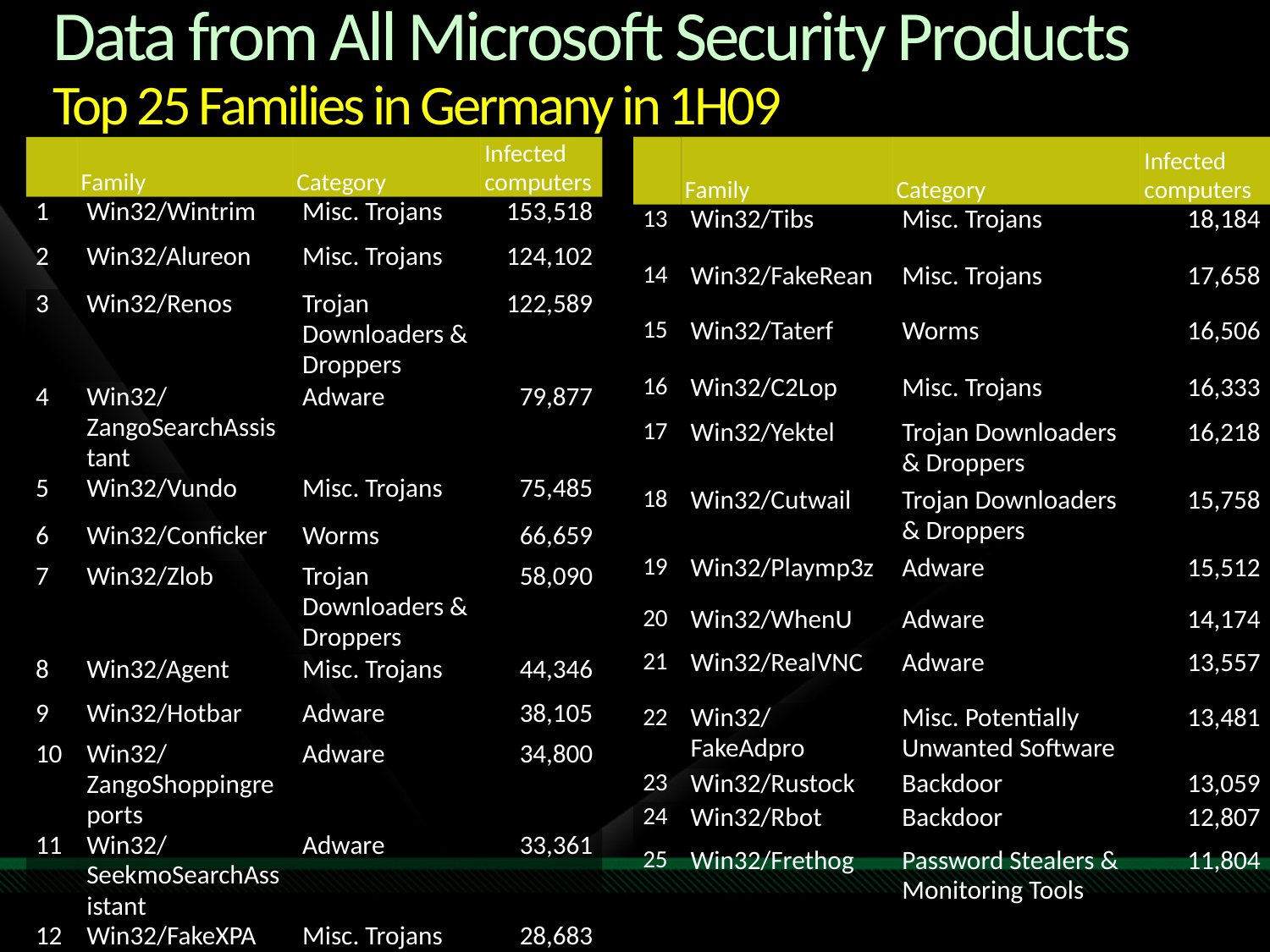

# Data from All Microsoft Security Products Top 25 Families in Germany in 1H09
|  | Family | Category | Infected computers |
| --- | --- | --- | --- |
| 13 | Win32/Tibs | Misc. Trojans | 18,184 |
| 14 | Win32/FakeRean | Misc. Trojans | 17,658 |
| 15 | Win32/Taterf | Worms | 16,506 |
| 16 | Win32/C2Lop | Misc. Trojans | 16,333 |
| 17 | Win32/Yektel | Trojan Downloaders & Droppers | 16,218 |
| 18 | Win32/Cutwail | Trojan Downloaders & Droppers | 15,758 |
| 19 | Win32/Playmp3z | Adware | 15,512 |
| 20 | Win32/WhenU | Adware | 14,174 |
| 21 | Win32/RealVNC | Adware | 13,557 |
| 22 | Win32/FakeAdpro | Misc. Potentially Unwanted Software | 13,481 |
| 23 | Win32/Rustock | Backdoor | 13,059 |
| 24 | Win32/Rbot | Backdoor | 12,807 |
| 25 | Win32/Frethog | Password Stealers & Monitoring Tools | 11,804 |
|  | Family | Category | Infected computers |
| --- | --- | --- | --- |
| 1 | Win32/Wintrim | Misc. Trojans | 153,518 |
| 2 | Win32/Alureon | Misc. Trojans | 124,102 |
| 3 | Win32/Renos | Trojan Downloaders & Droppers | 122,589 |
| 4 | Win32/ZangoSearchAssistant | Adware | 79,877 |
| 5 | Win32/Vundo | Misc. Trojans | 75,485 |
| 6 | Win32/Conficker | Worms | 66,659 |
| 7 | Win32/Zlob | Trojan Downloaders & Droppers | 58,090 |
| 8 | Win32/Agent | Misc. Trojans | 44,346 |
| 9 | Win32/Hotbar | Adware | 38,105 |
| 10 | Win32/ZangoShoppingreports | Adware | 34,800 |
| 11 | Win32/SeekmoSearchAssistant | Adware | 33,361 |
| 12 | Win32/FakeXPA | Misc. Trojans | 28,683 |